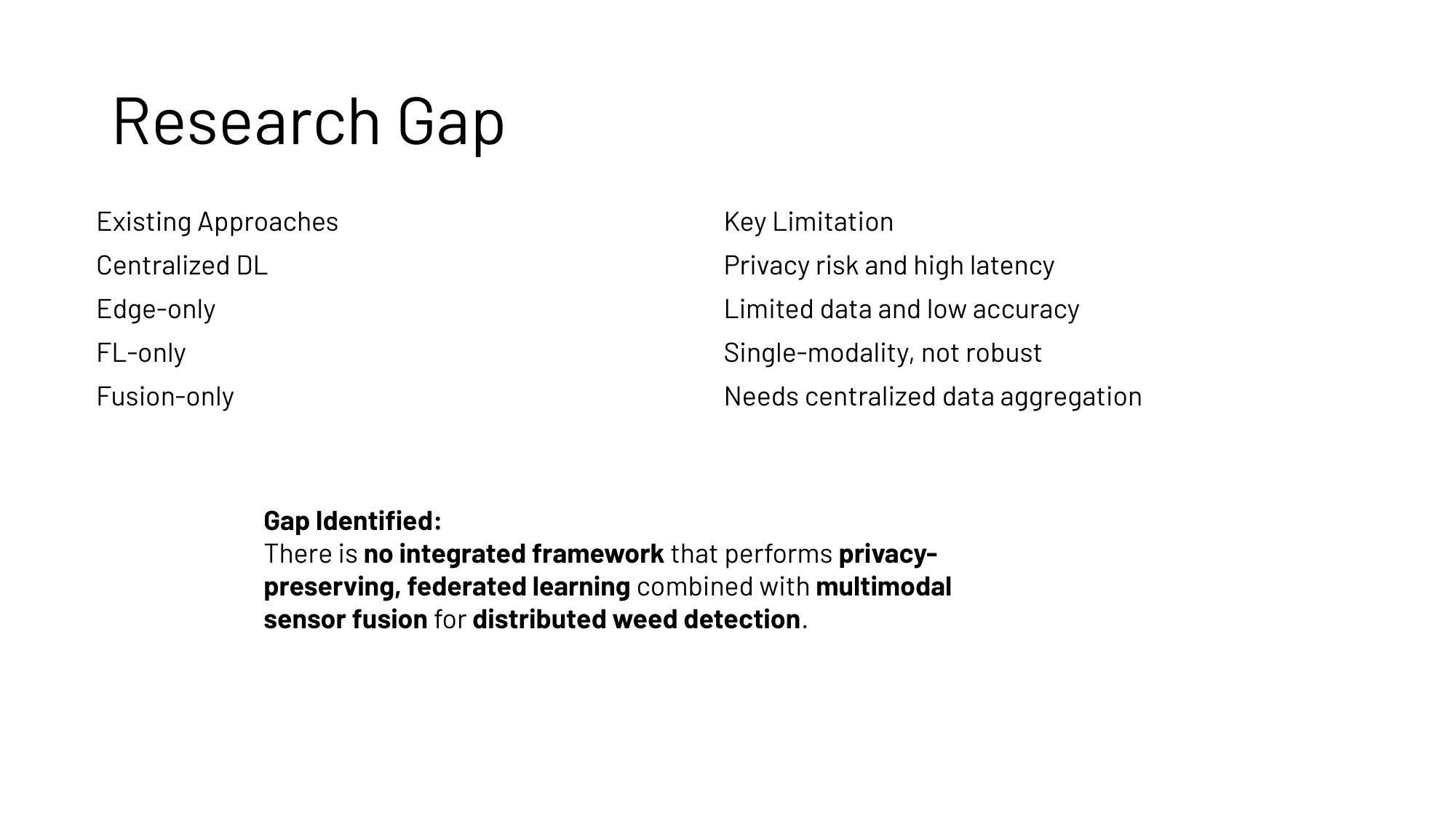

# Research Gap
| Existing Approaches | Key Limitation |
| --- | --- |
| Centralized DL | Privacy risk and high latency |
| Edge-only | Limited data and low accuracy |
| FL-only | Single-modality, not robust |
| Fusion-only | Needs centralized data aggregation |
Gap Identified:
There is no integrated framework that performs privacy-preserving, federated learning combined with multimodal sensor fusion for distributed weed detection.